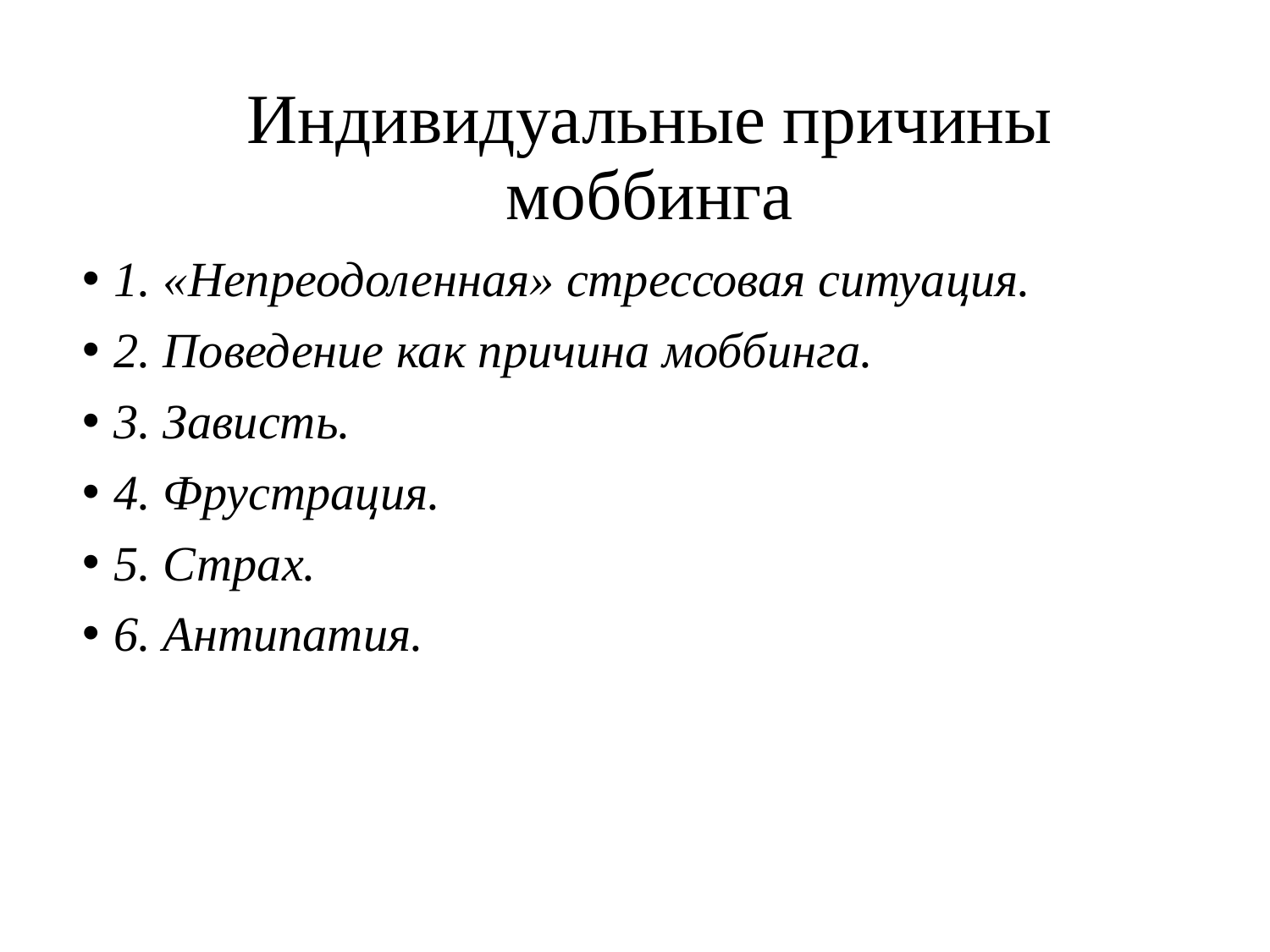

# Индивидуальные причины моббинга
1. «Непреодоленная» стрессовая ситуация.
2. Поведение как причина моббинга.
3. Зависть.
4. Фрустрация.
5. Страх.
6. Антипатия.